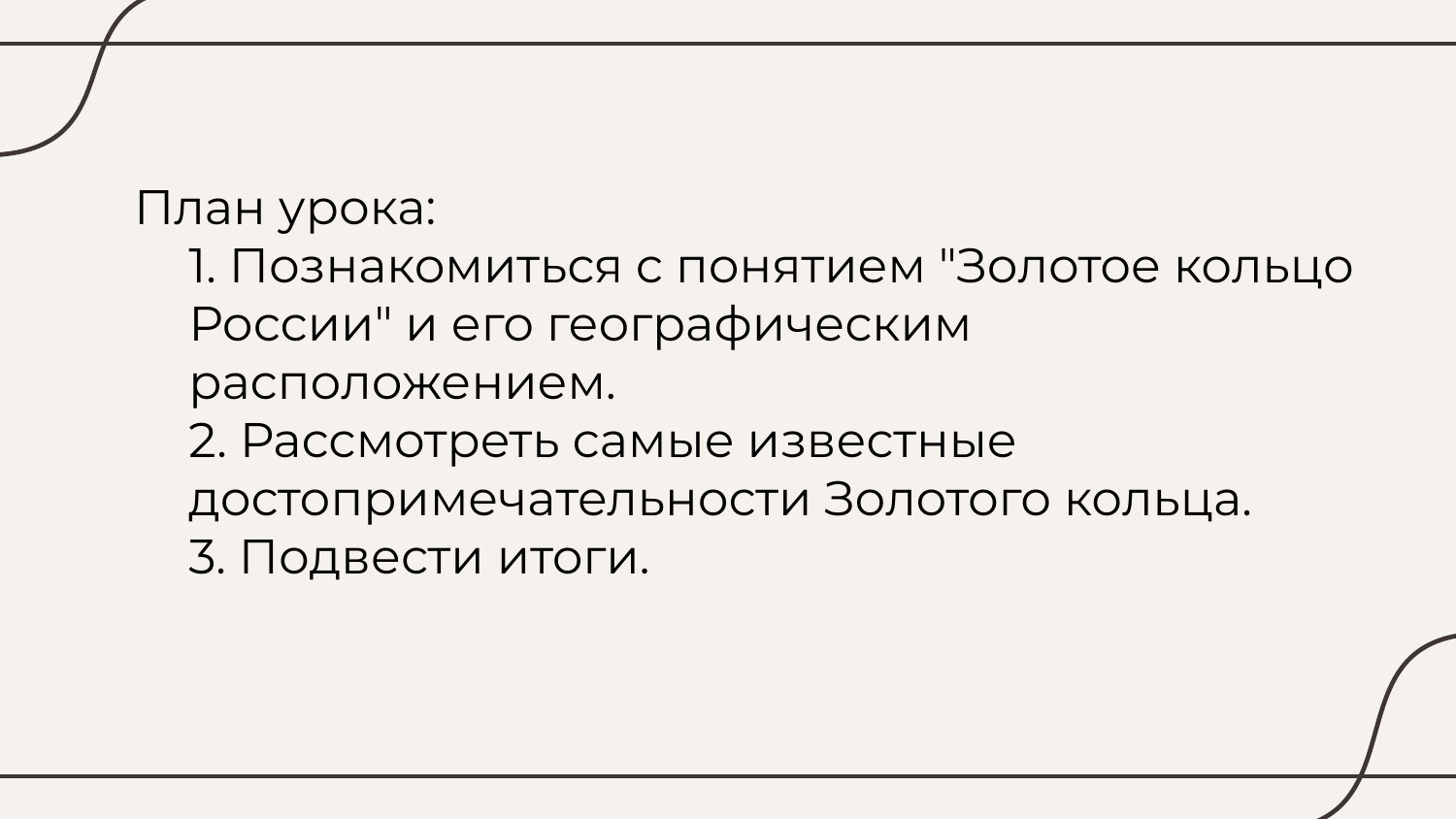

План урока:
1. Познакомиться с понятием "Золотое кольцо России" и его географическим расположением.
2. Рассмотреть самые известные достопримечательности Золотого кольца.
3. Подвести итоги.